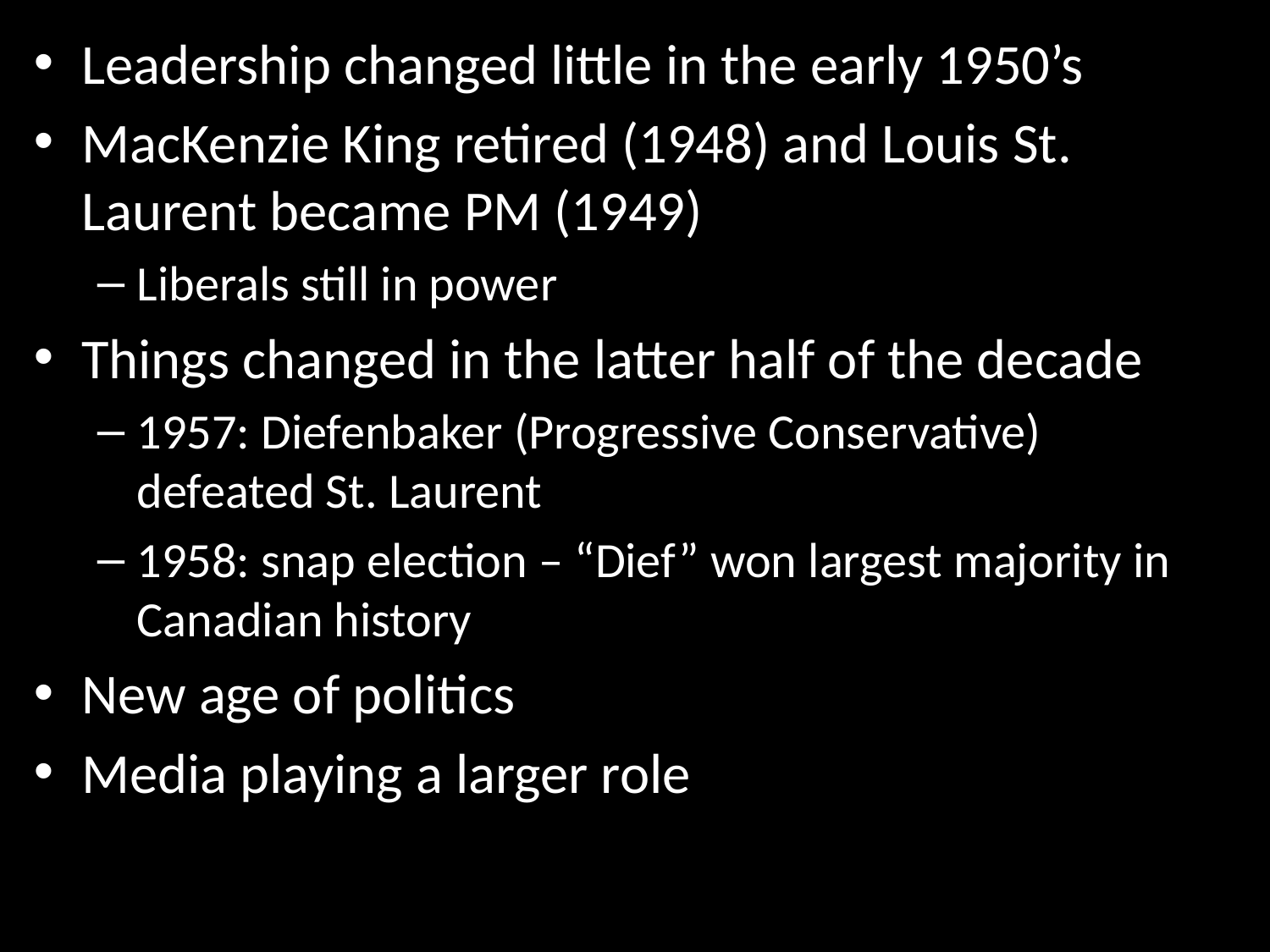

Leadership changed little in the early 1950’s
MacKenzie King retired (1948) and Louis St. Laurent became PM (1949)
Liberals still in power
Things changed in the latter half of the decade
1957: Diefenbaker (Progressive Conservative) defeated St. Laurent
1958: snap election – “Dief” won largest majority in Canadian history
New age of politics
Media playing a larger role